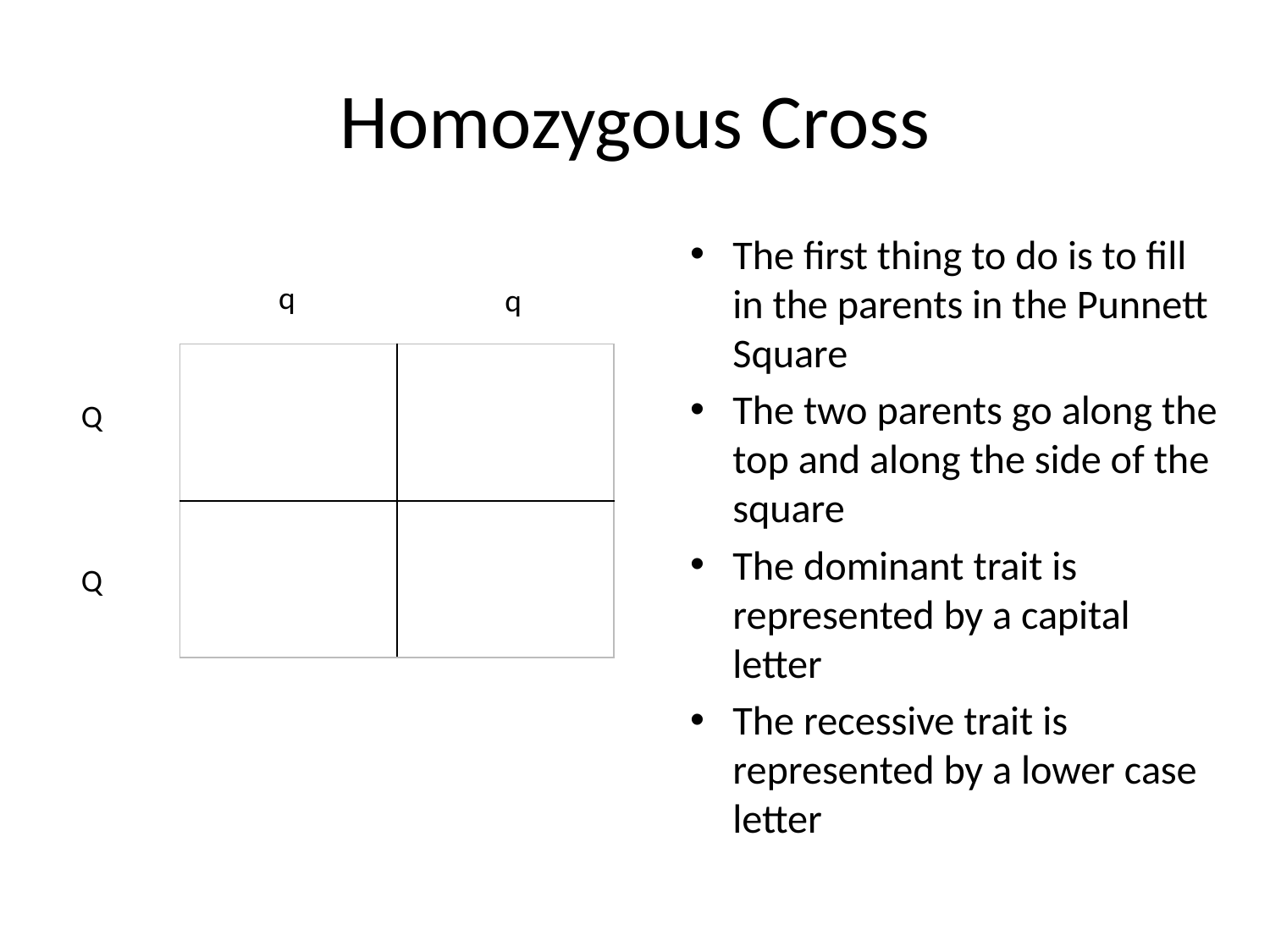

# Homozygous Cross
The first thing to do is to fill in the parents in the Punnett Square
The two parents go along the top and along the side of the square
The dominant trait is represented by a capital letter
The recessive trait is represented by a lower case letter
q
q
|  |  |
| --- | --- |
|  |  |
Q
Q